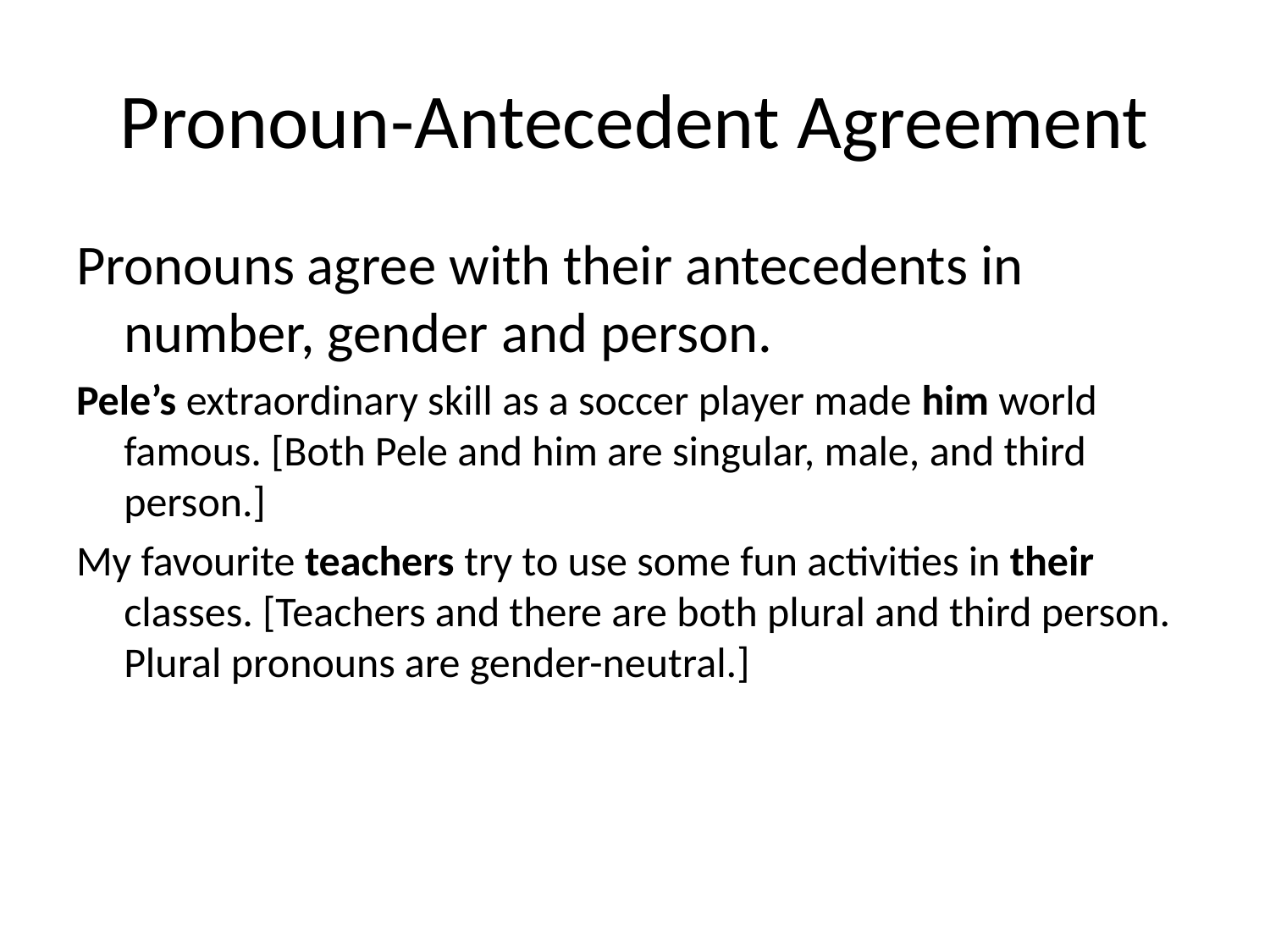

# Pronoun-Antecedent Agreement
Pronouns agree with their antecedents in number, gender and person.
Pele’s extraordinary skill as a soccer player made him world famous. [Both Pele and him are singular, male, and third person.]
My favourite teachers try to use some fun activities in their classes. [Teachers and there are both plural and third person. Plural pronouns are gender-neutral.]